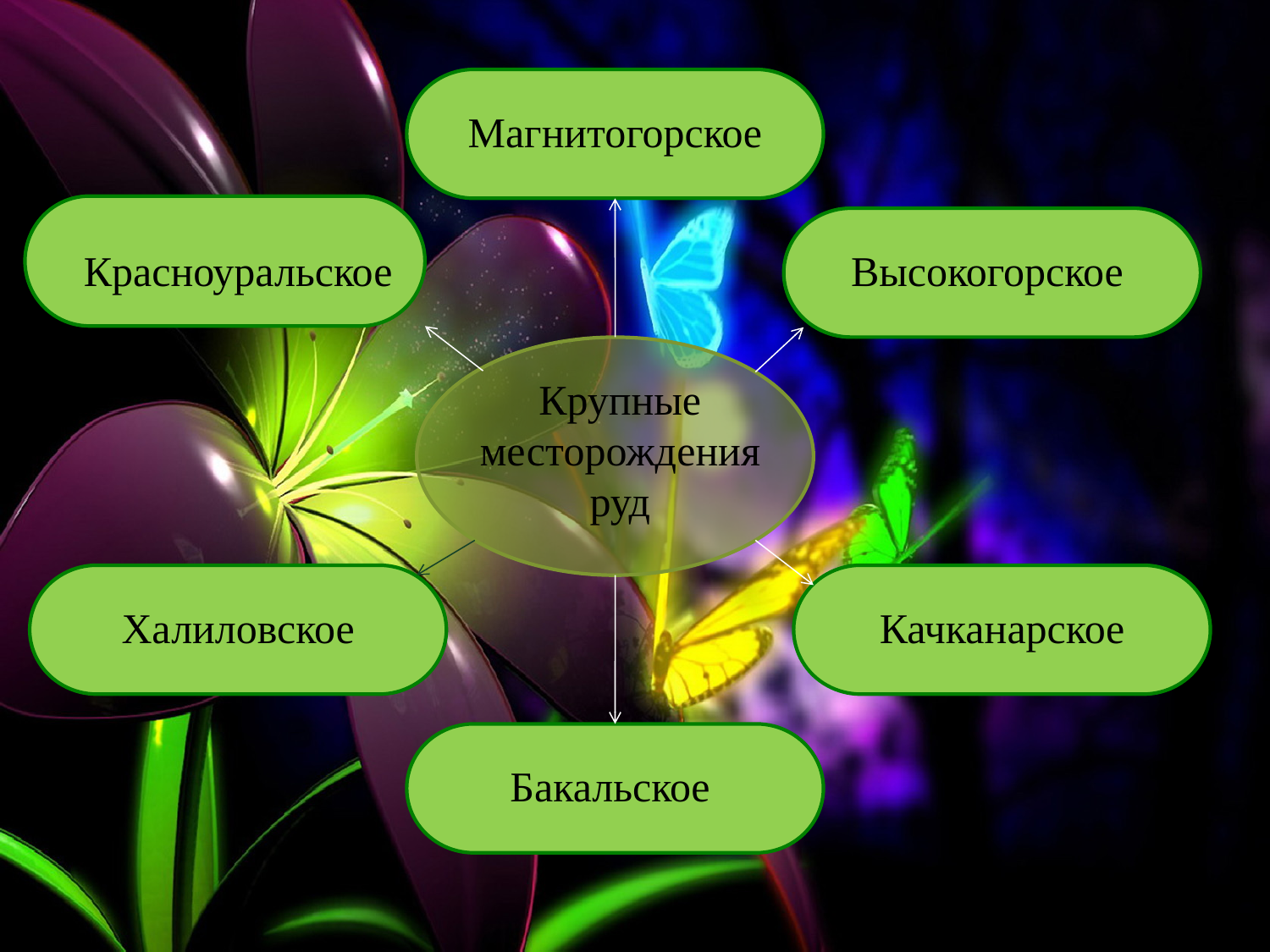

Магнитогорское

Красноуральское
Высокогорское

Крупные месторождения руд

Халиловское
Качканарское

Бакальское